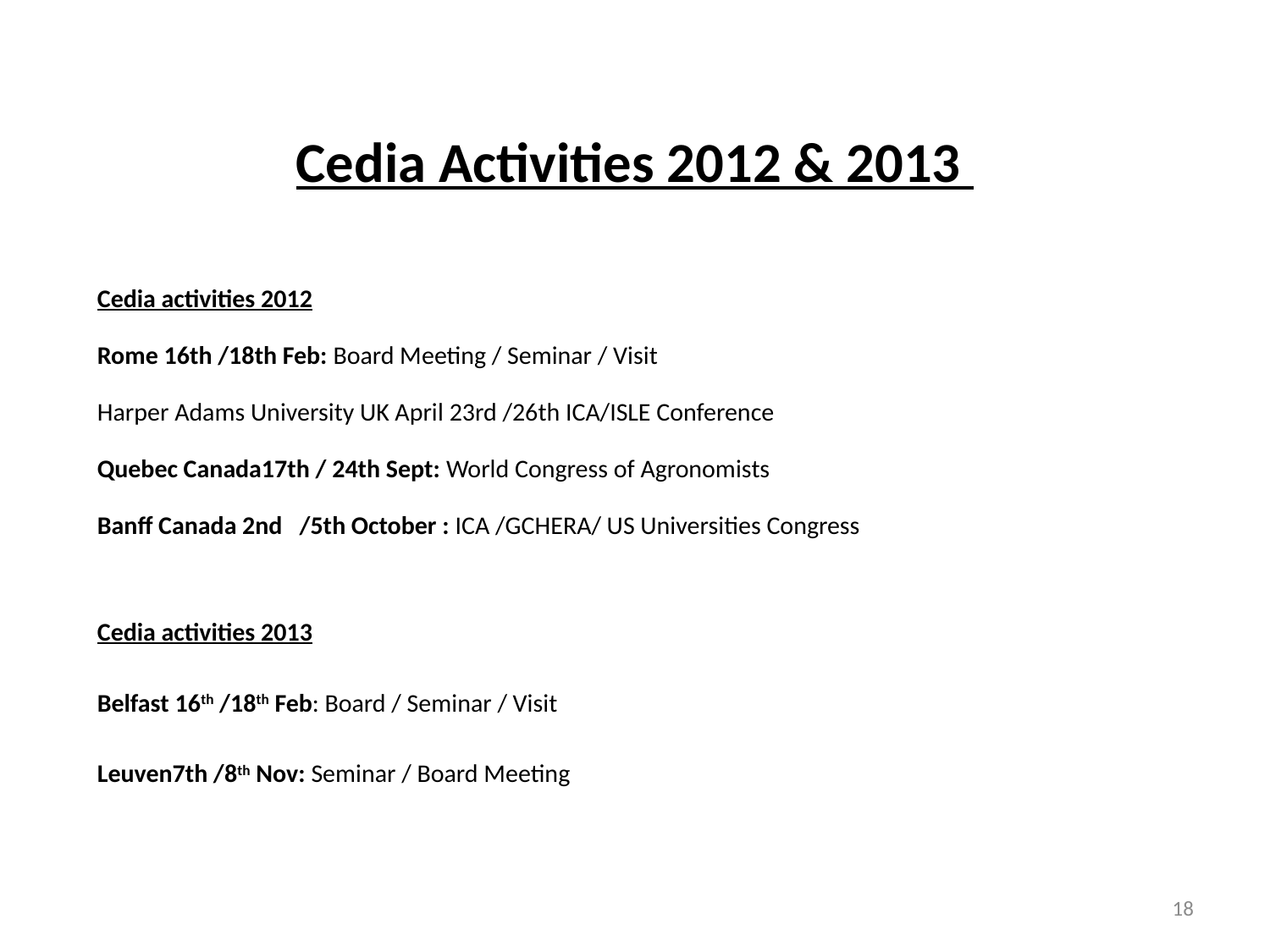

# Cedia Activities 2012 & 2013

Cedia activities 2012
Rome 16th /18th Feb: Board Meeting / Seminar / Visit
Harper Adams University UK April 23rd /26th ICA/ISLE Conference
Quebec Canada17th / 24th Sept: World Congress of Agronomists
Banff Canada 2nd   /5th October : ICA /GCHERA/ US Universities Congress

Cedia activities 2013

Belfast 16th /18th Feb: Board / Seminar / Visit

Leuven7th /8th Nov: Seminar / Board Meeting

18